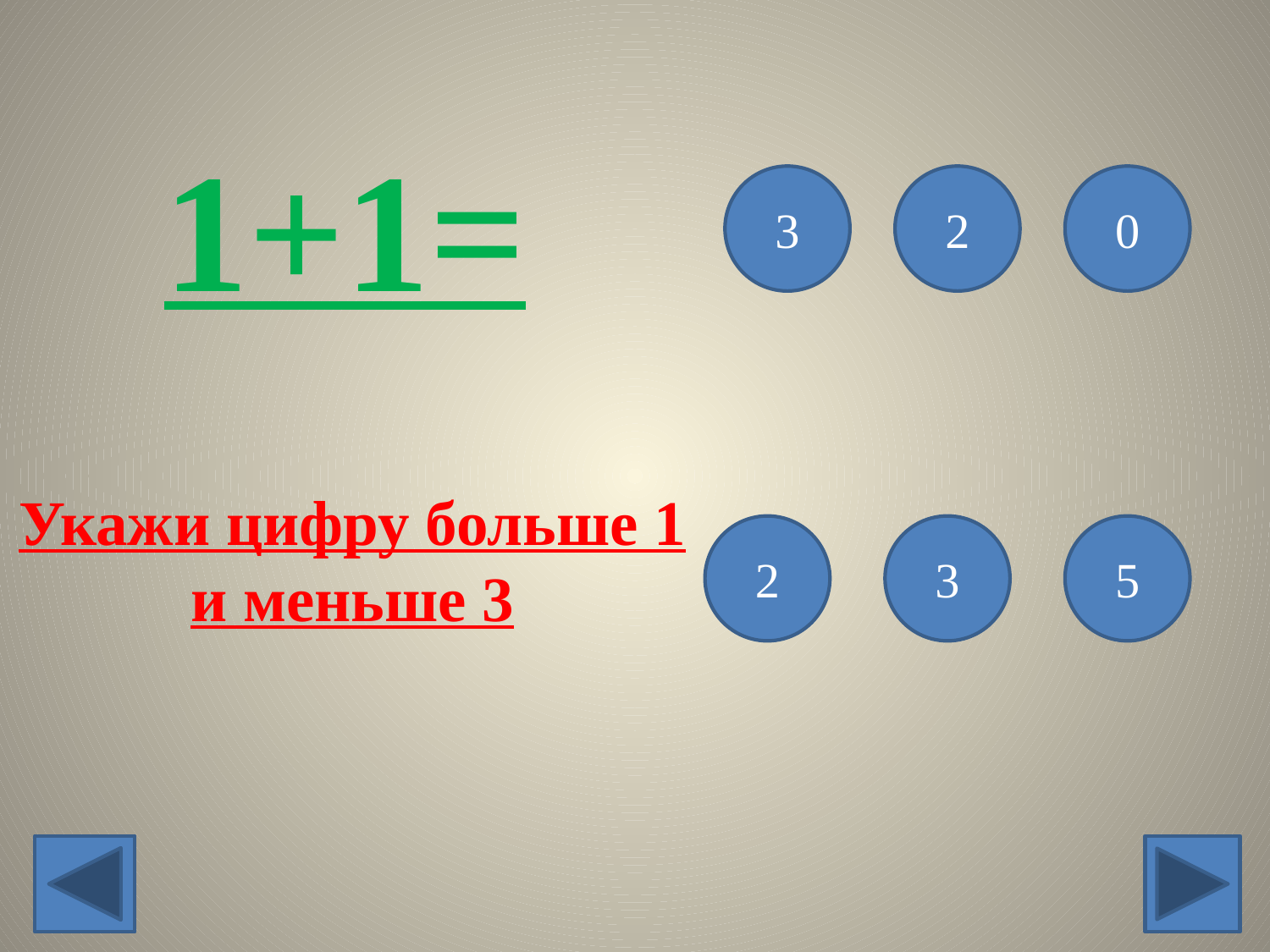

1+1=
3
2
0
Укажи цифру больше 1 и меньше 3
2
3
5